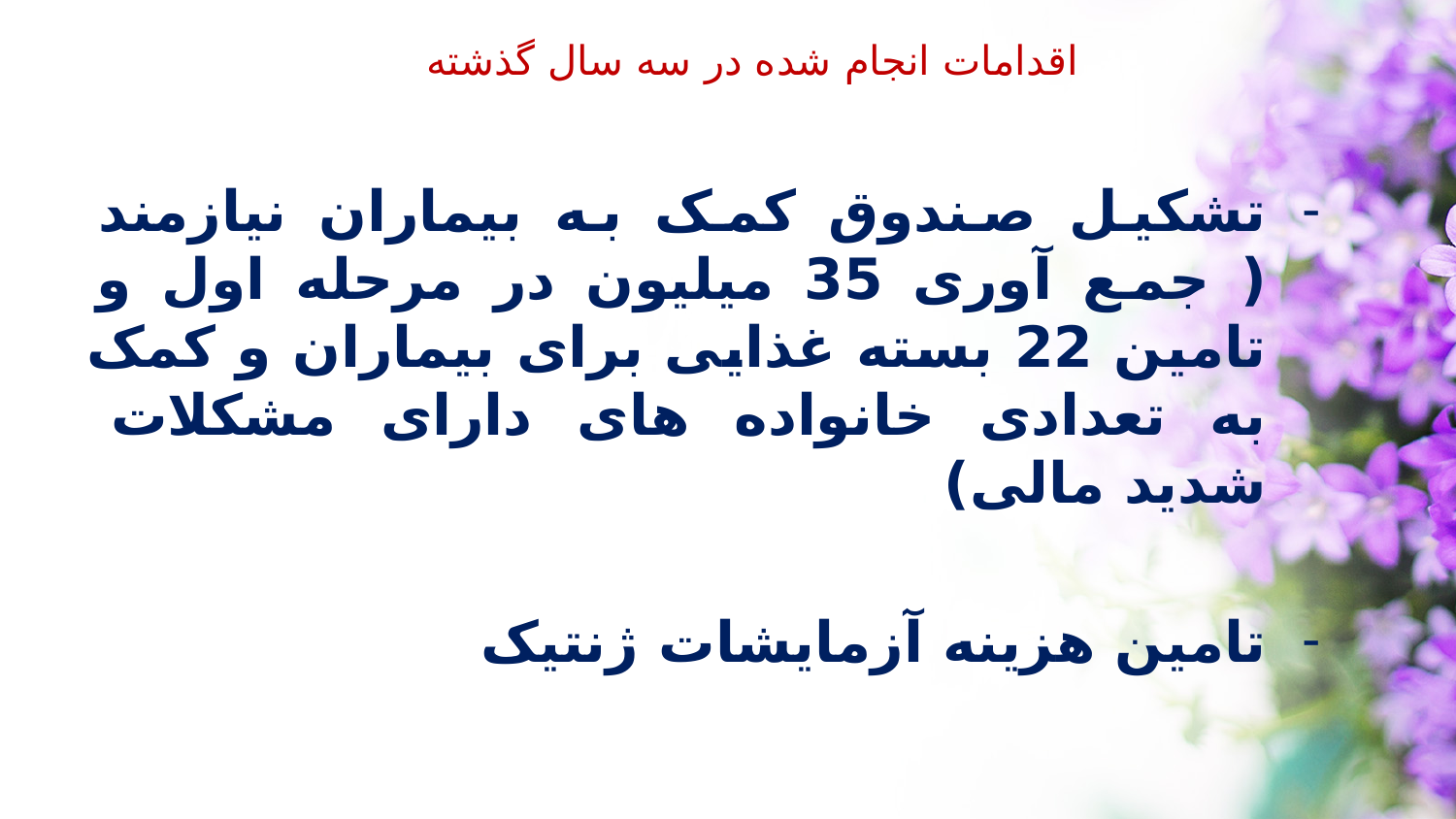

اقدامات انجام شده در سه سال گذشته

تشکیل صندوق کمک به بیماران نیازمند ( جمع آوری 35 میلیون در مرحله اول و تامین 22 بسته غذایی برای بیماران و کمک به تعدادی خانواده های دارای مشکلات شدید مالی)

تامین هزینه آزمایشات ژنتیک